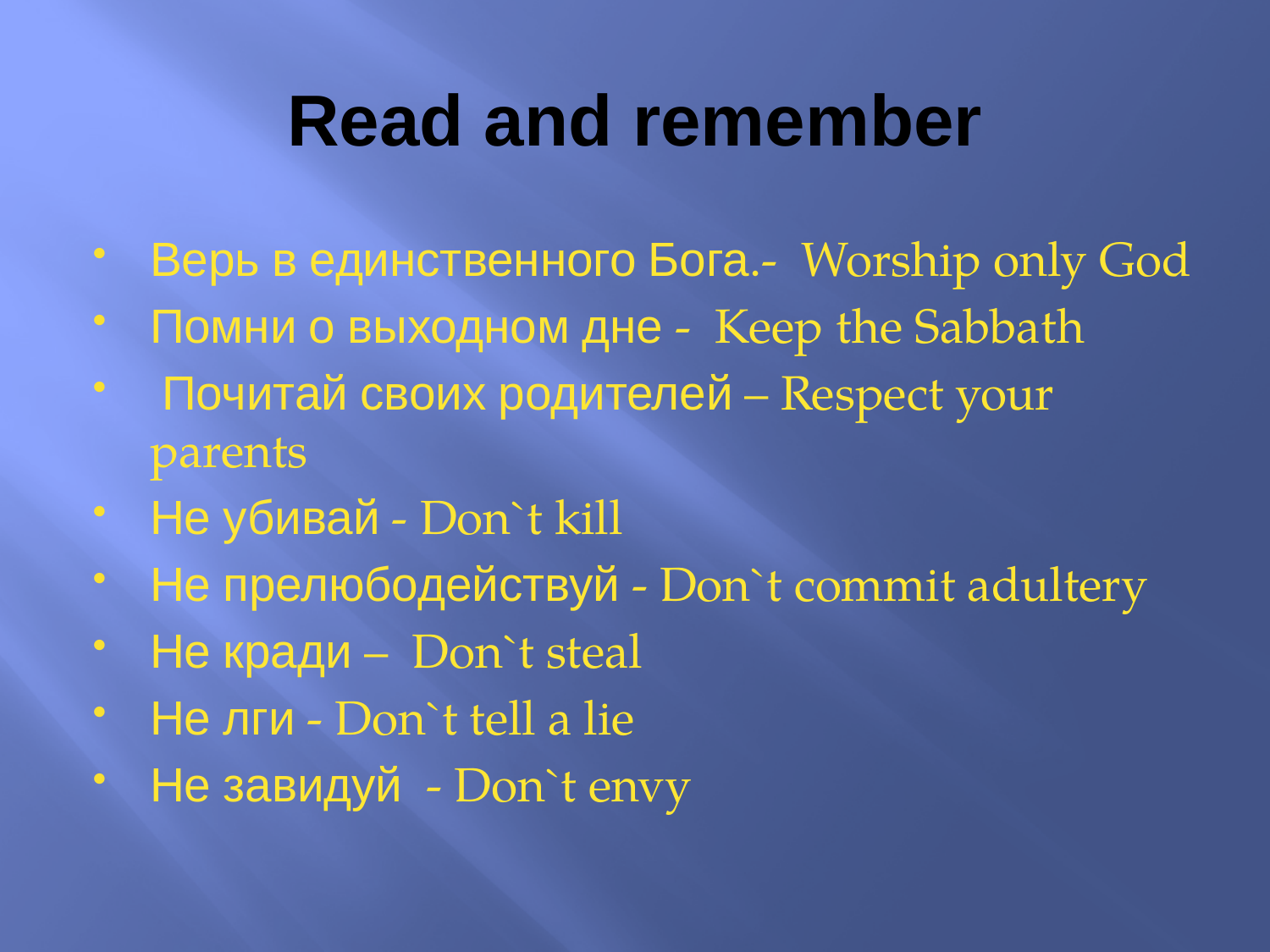

# Read and remember
Верь в единственного Бога.-  Worship only God
Помни о выходном дне -  Keep the Sabbath
 Почитай своих родителей – Respect your parents
Не убивай - Don`t kill
Не прелюбодействуй - Don`t commit adultery
Не кради –  Don`t steal
Не лги - Don`t tell a lie
Не завидуй  - Don`t envy